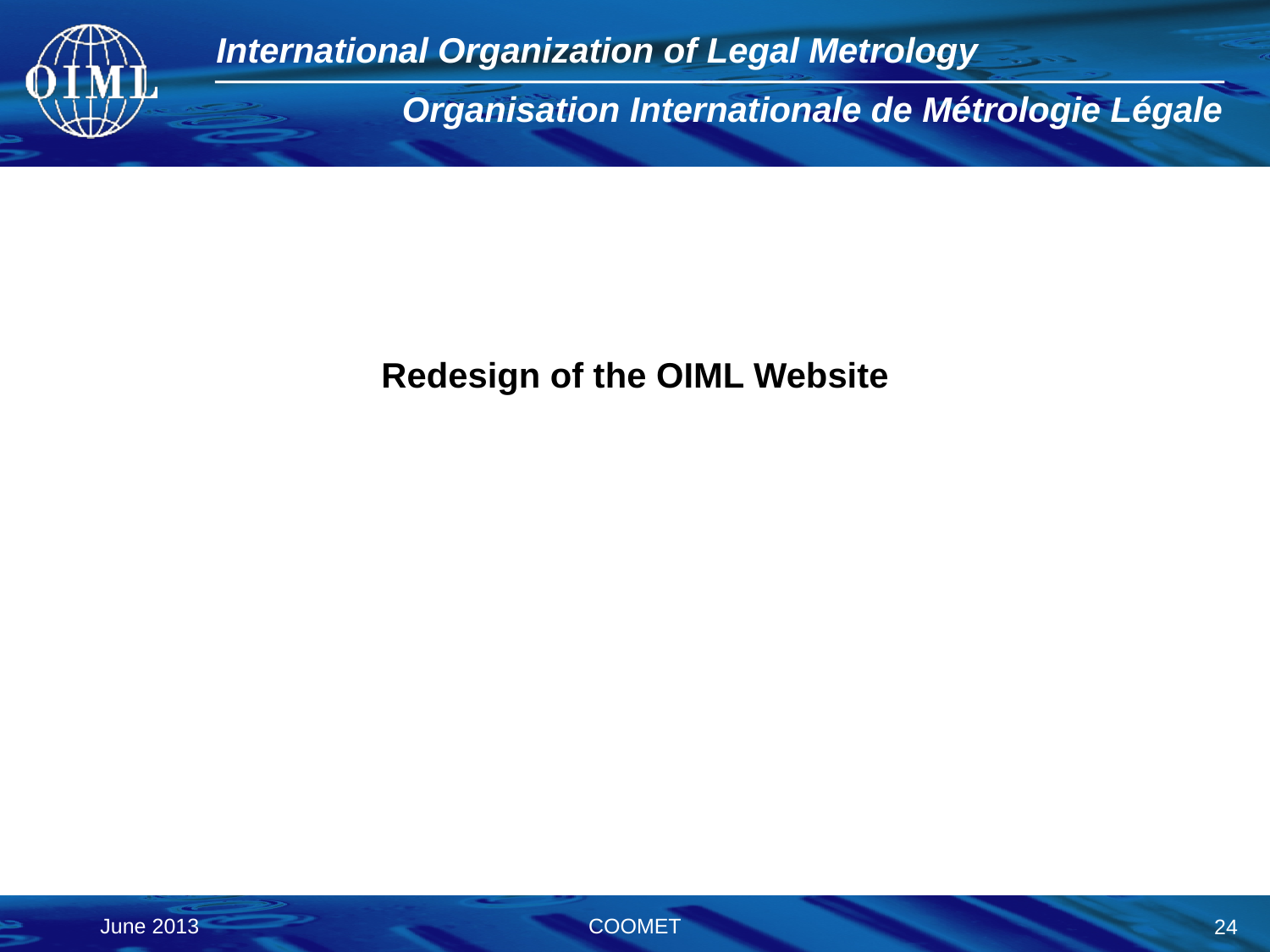

Redesign of the OIML Website
COOMET
June 2013
24